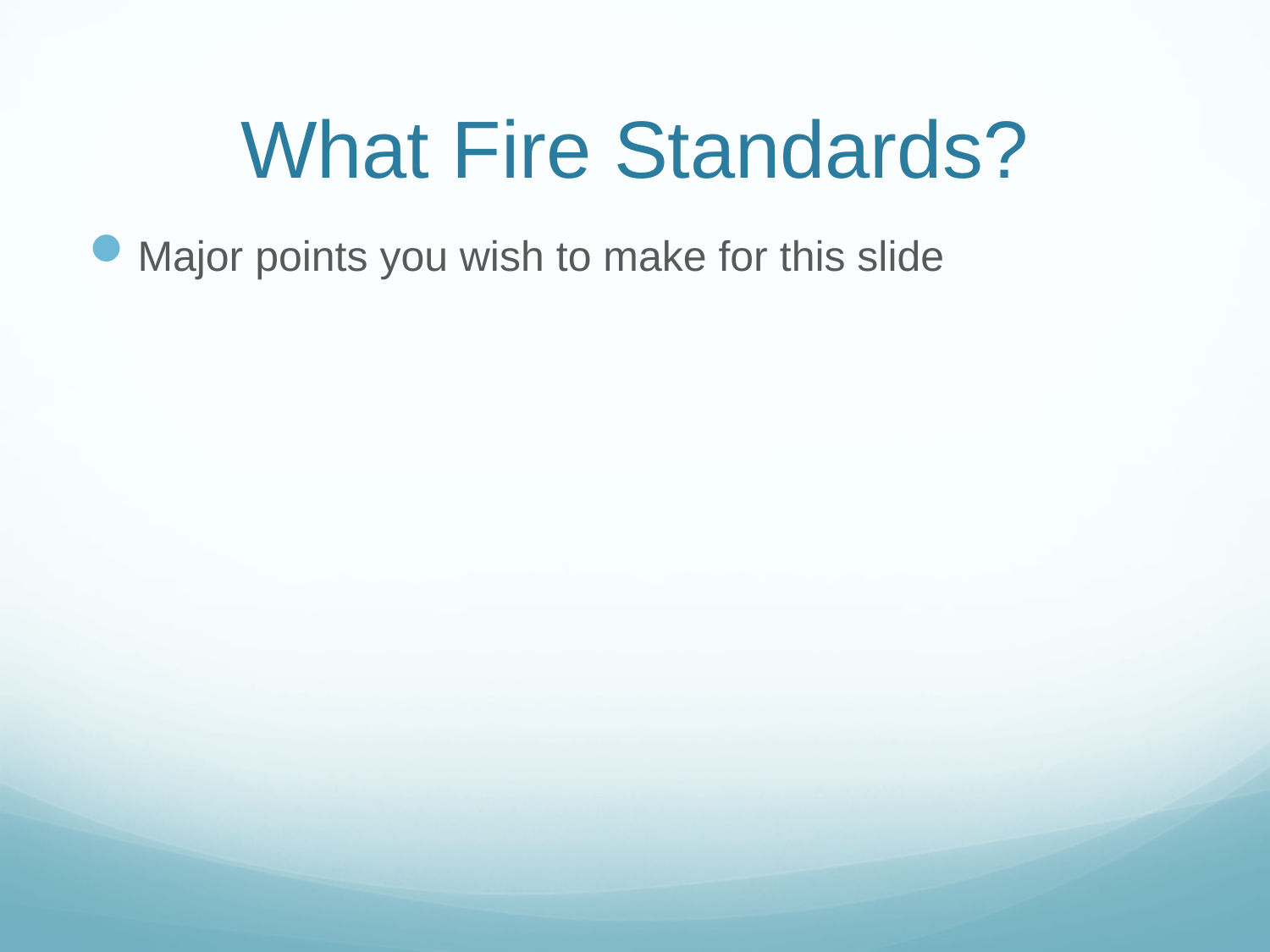

# What Fire Standards?
Major points you wish to make for this slide